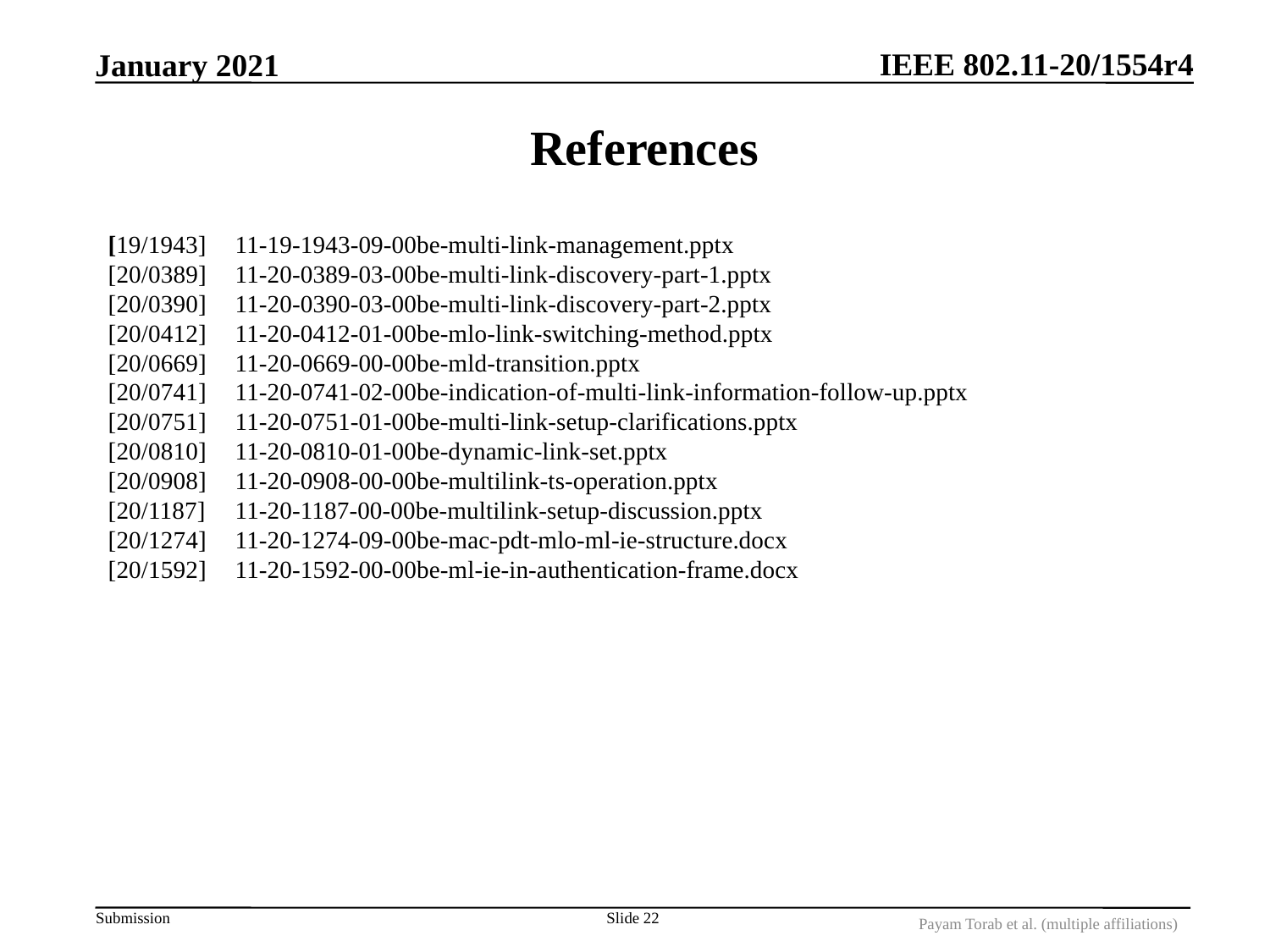

January 2021
# References
[19/1943]	11-19-1943-09-00be-multi-link-management.pptx
[20/0389] 	11-20-0389-03-00be-multi-link-discovery-part-1.pptx
[20/0390]	11-20-0390-03-00be-multi-link-discovery-part-2.pptx
[20/0412]	11-20-0412-01-00be-mlo-link-switching-method.pptx
[20/0669]	11-20-0669-00-00be-mld-transition.pptx
[20/0741]	11-20-0741-02-00be-indication-of-multi-link-information-follow-up.pptx
[20/0751]	11-20-0751-01-00be-multi-link-setup-clarifications.pptx
[20/0810]	11-20-0810-01-00be-dynamic-link-set.pptx
[20/0908]	11-20-0908-00-00be-multilink-ts-operation.pptx
[20/1187]	11-20-1187-00-00be-multilink-setup-discussion.pptx
[20/1274]	11-20-1274-09-00be-mac-pdt-mlo-ml-ie-structure.docx
[20/1592]	11-20-1592-00-00be-ml-ie-in-authentication-frame.docx
Slide 22
Payam Torab et al. (multiple affiliations)